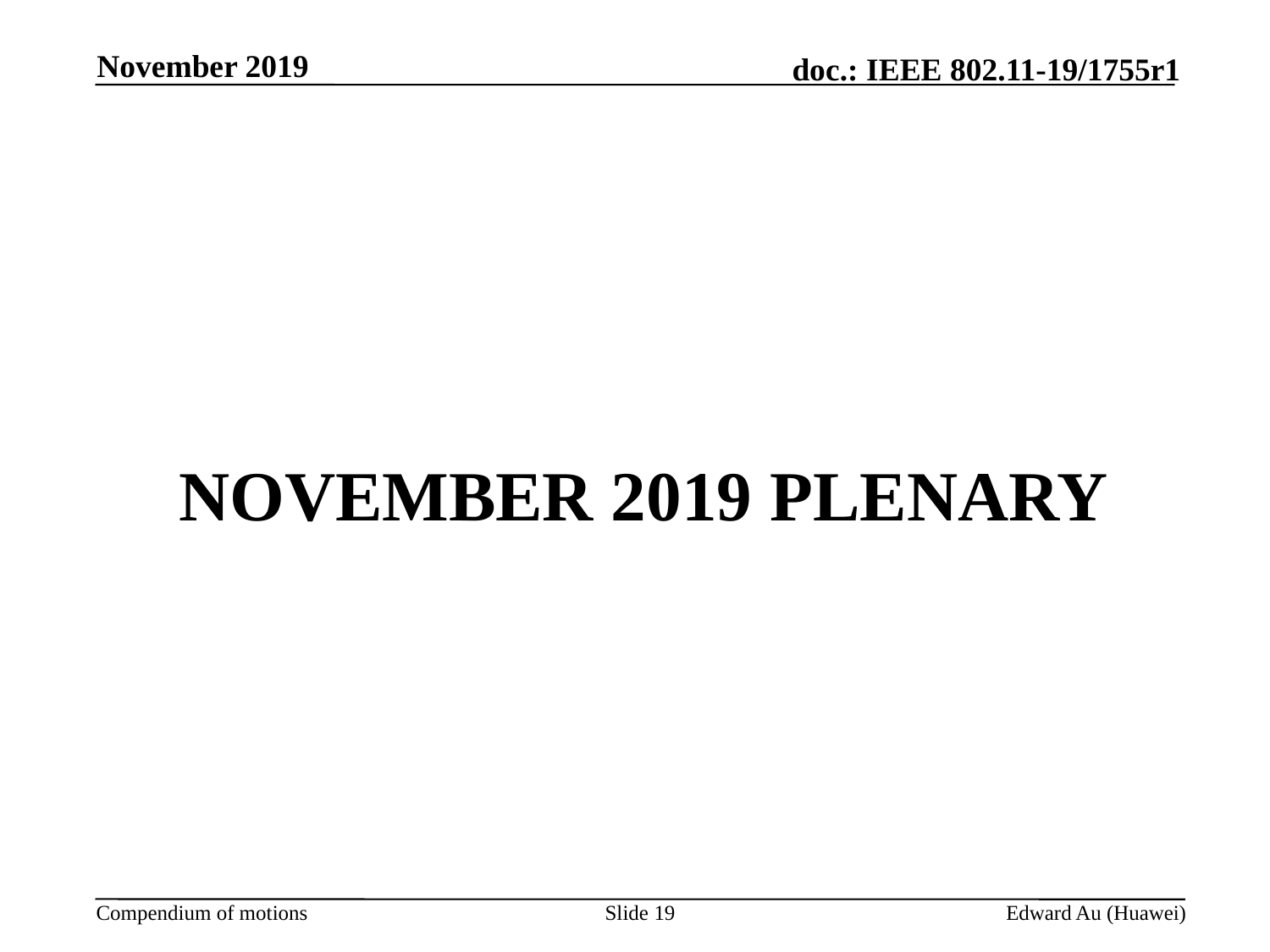

November 2019
# NOVEMBER 2019 PLENARY
Slide 19
Edward Au (Huawei)